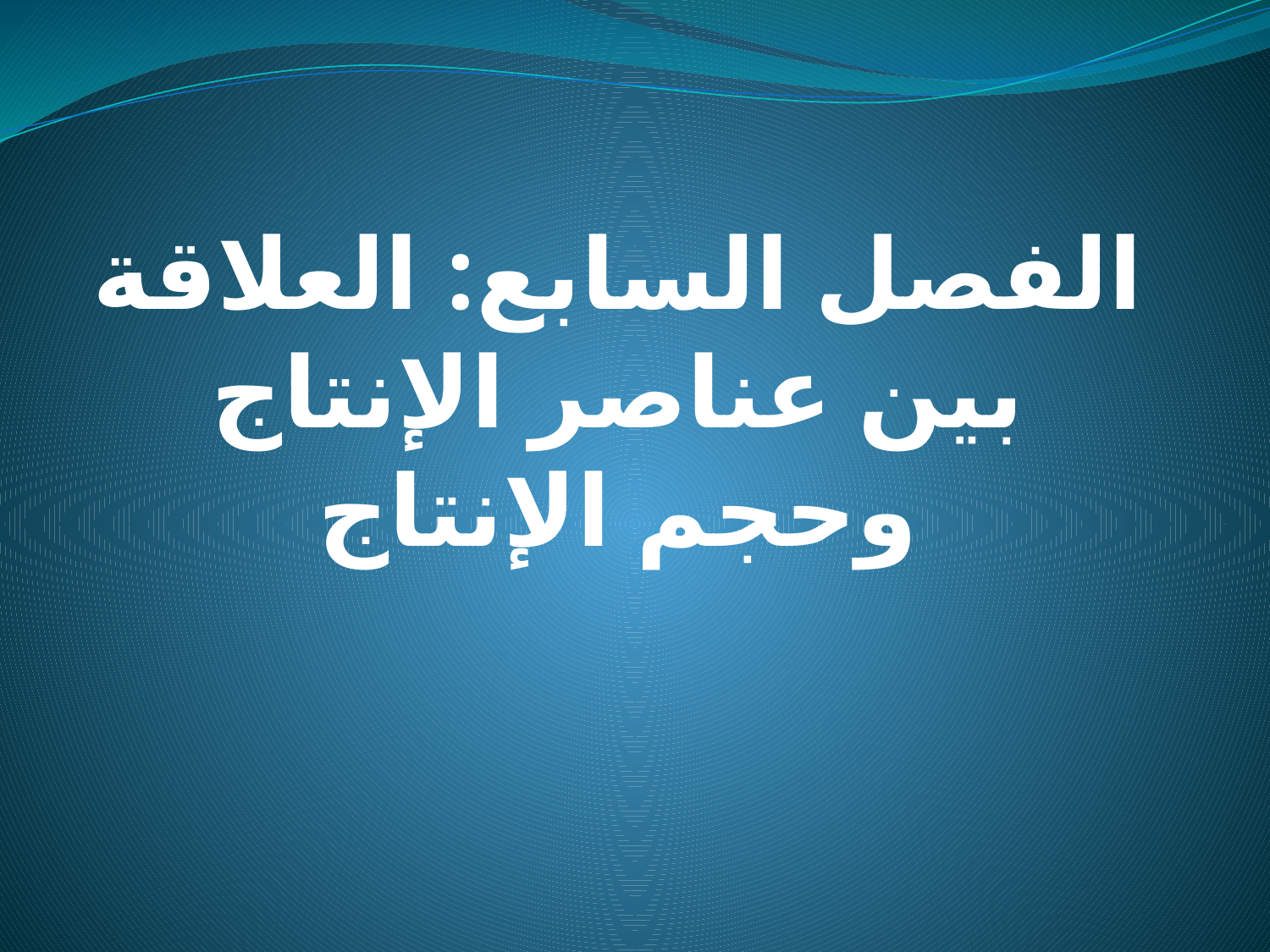

# الفصل السابع: العلاقة بين عناصر الإنتاج وحجم الإنتاج